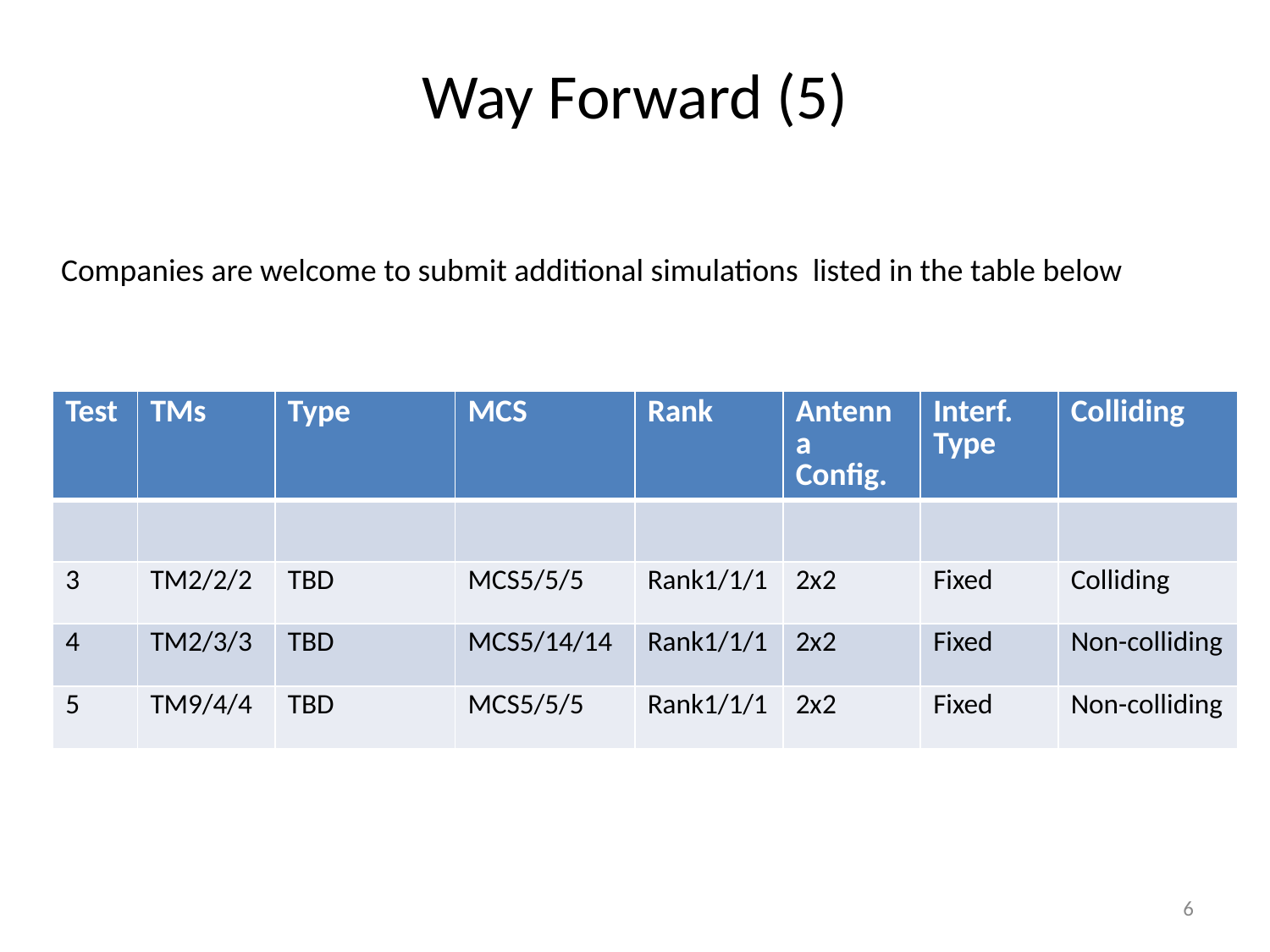

# Way Forward (5)
Companies are welcome to submit additional simulations  listed in the table below
| Test | TMs | Type | MCS | Rank | Antenna Config. | Interf. Type | Colliding |
| --- | --- | --- | --- | --- | --- | --- | --- |
|  |  |  |  |  |  |  |  |
| 3 | TM2/2/2 | TBD | MCS5/5/5 | Rank1/1/1 | 2x2 | Fixed | Colliding |
| 4 | TM2/3/3 | TBD | MCS5/14/14 | Rank1/1/1 | 2x2 | Fixed | Non-colliding |
| 5 | TM9/4/4 | TBD | MCS5/5/5 | Rank1/1/1 | 2x2 | Fixed | Non-colliding |
6